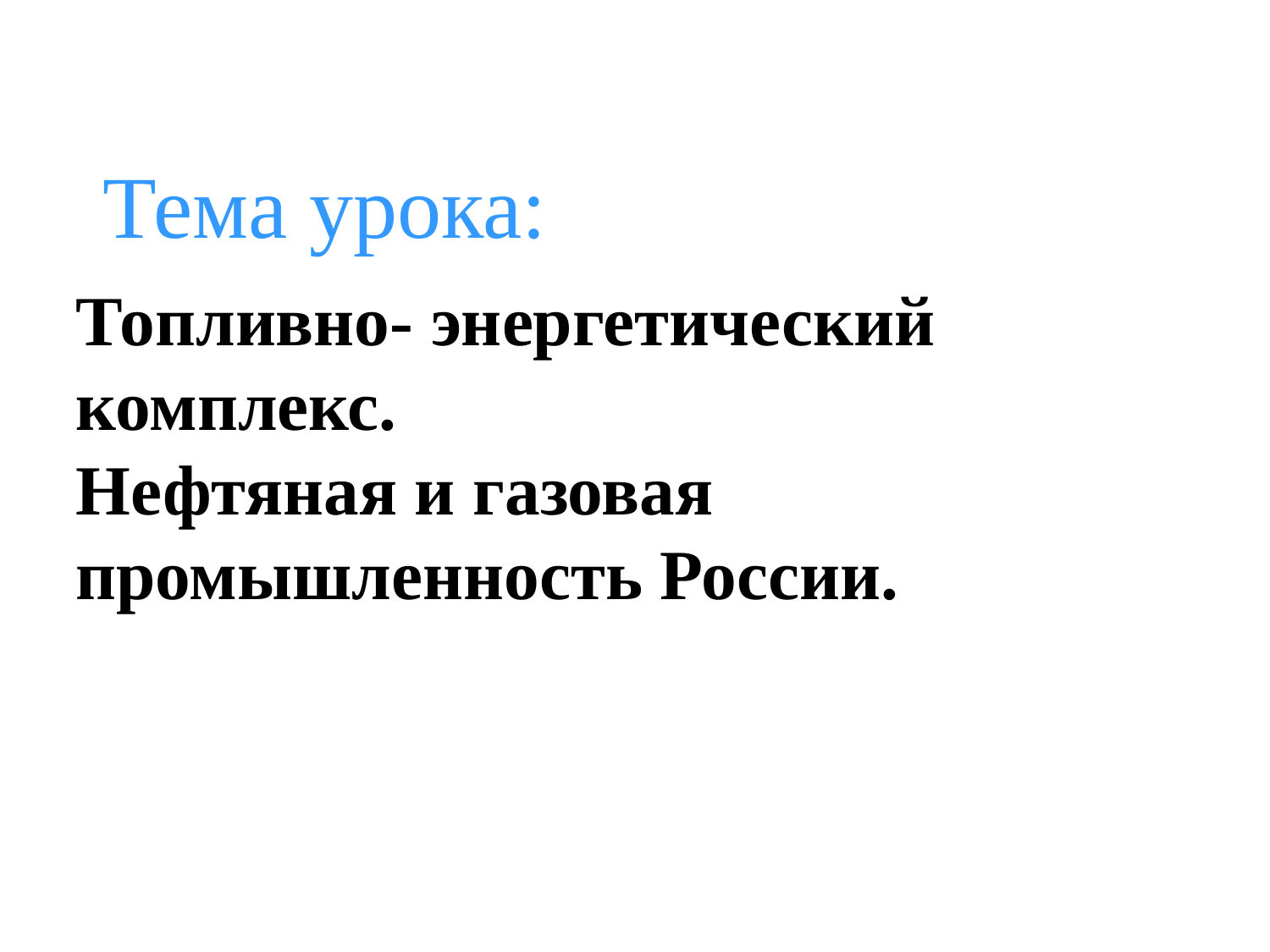

Тема урока:
Топливно- энергетический        комплекс.
Нефтяная и газовая промышленность России.